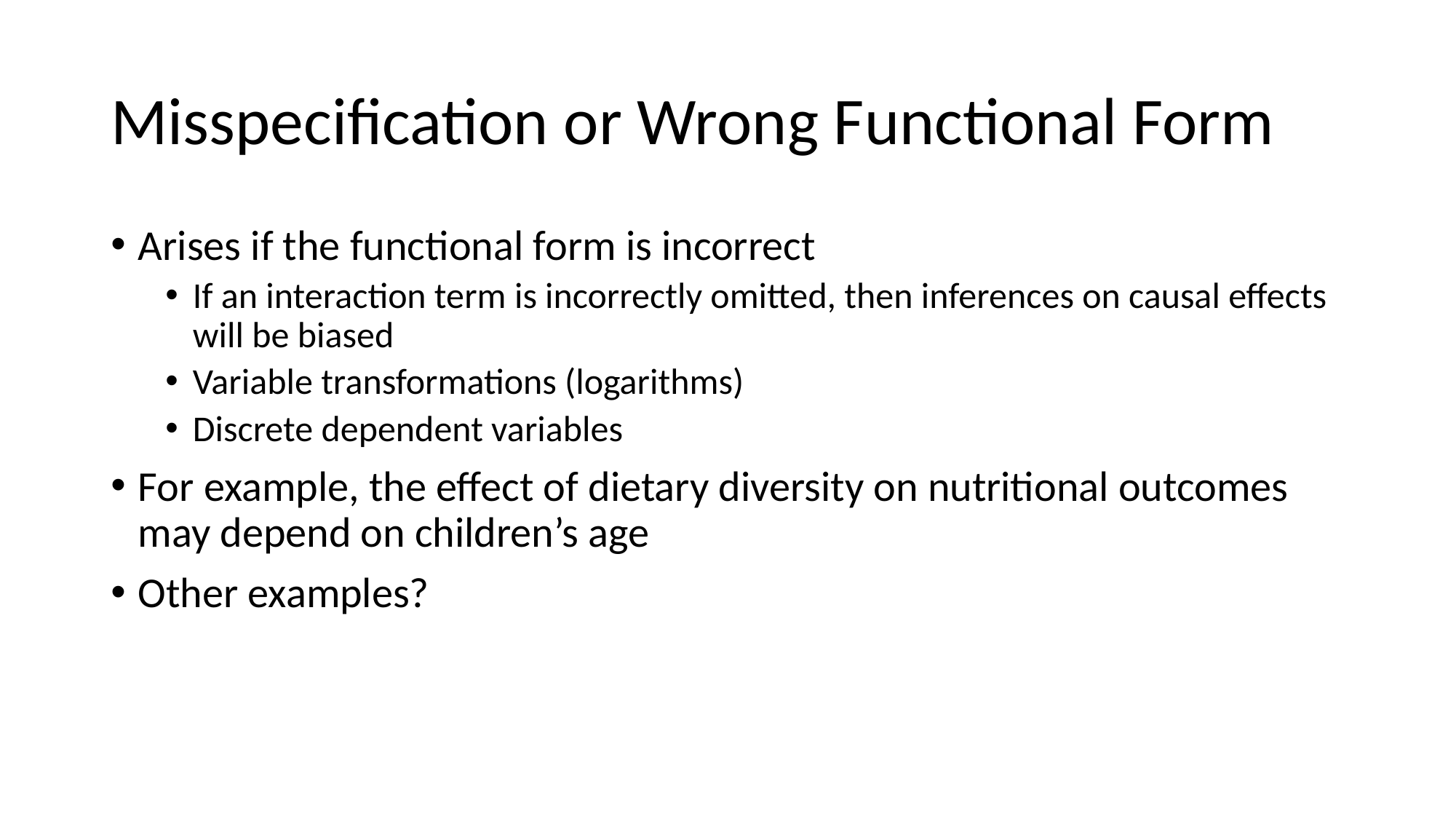

# Misspecification or Wrong Functional Form
Arises if the functional form is incorrect
If an interaction term is incorrectly omitted, then inferences on causal effects will be biased
Variable transformations (logarithms)
Discrete dependent variables
For example, the effect of dietary diversity on nutritional outcomes may depend on children’s age
Other examples?